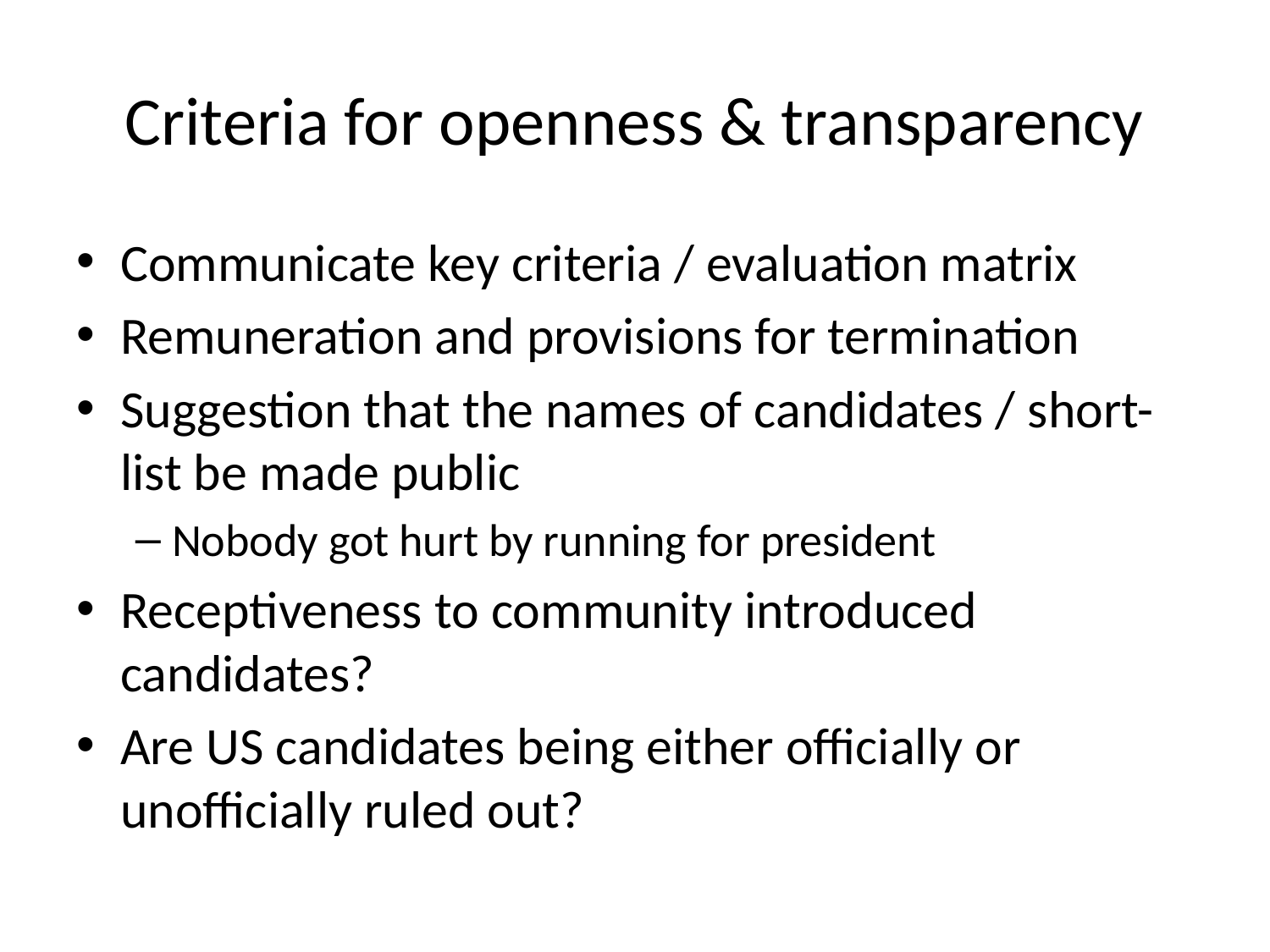

# Criteria for openness & transparency
Communicate key criteria / evaluation matrix
Remuneration and provisions for termination
Suggestion that the names of candidates / short-list be made public
Nobody got hurt by running for president
Receptiveness to community introduced candidates?
Are US candidates being either officially or unofficially ruled out?